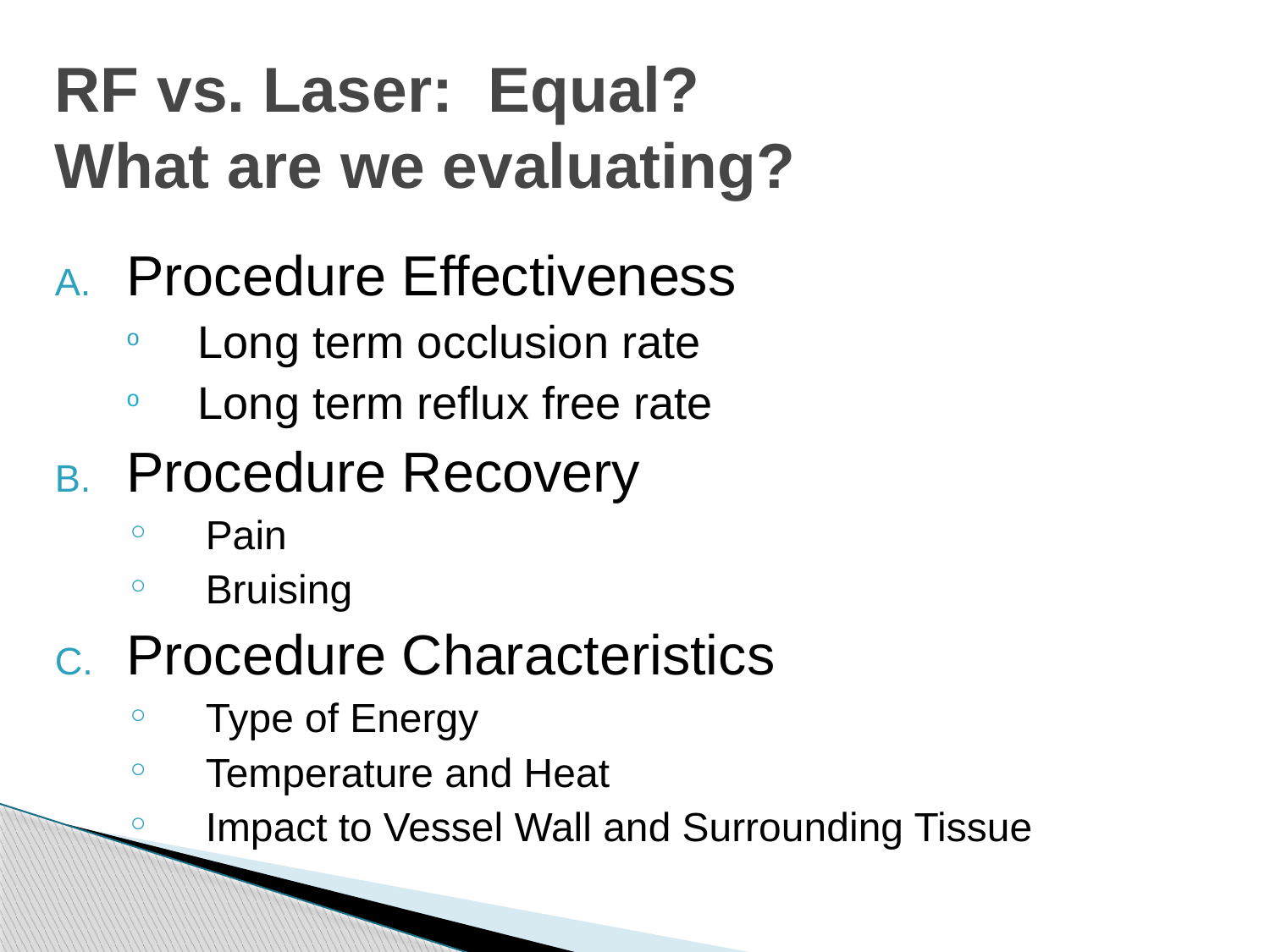

RF vs. Laser:  Equal?
What are we evaluating?
Procedure Effectiveness
Long term occlusion rate
Long term reflux free rate
Procedure Recovery
Pain
Bruising
Procedure Characteristics
Type of Energy
Temperature and Heat
Impact to Vessel Wall and Surrounding Tissue